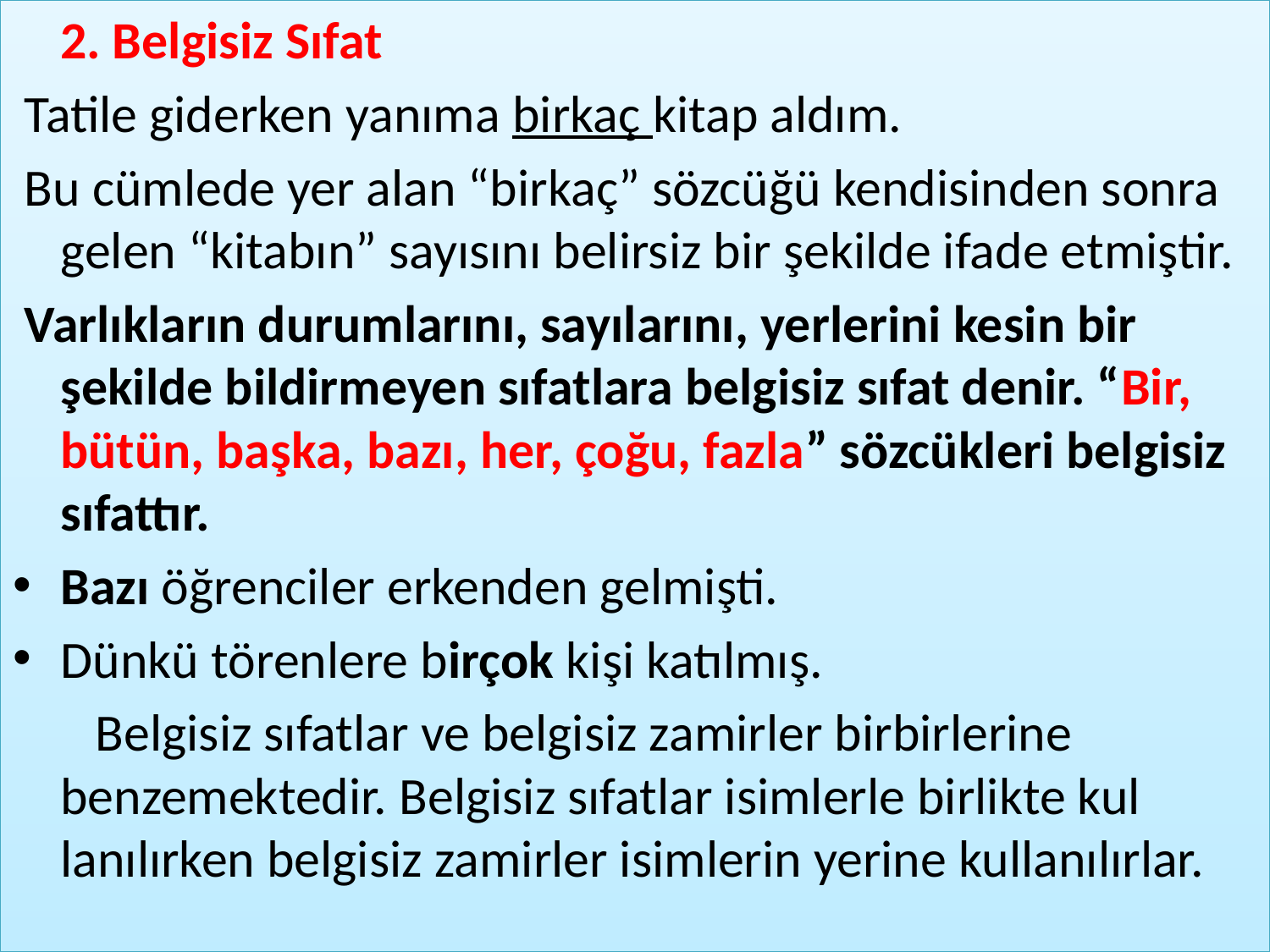

2. Belgisiz Sıfat
 Tatile giderken yanıma birkaç kitap aldım.
 Bu cümlede yer alan “birkaç” sözcüğü kendisinden sonra gelen “kitabın” sayısını belirsiz bir şekilde ifade etmiştir.
 Varlıkların durumlarını, sayılarını, yerlerini kesin bir şekilde bildirmeyen sıfatlara belgisiz sıfat denir. “Bir, bütün, başka, bazı, her, çoğu, fazla” sözcükleri belgisiz sıfattır.
Bazı öğrenciler erkenden gelmişti.
Dünkü törenlere birçok kişi katılmış.
       Belgisiz sıfatlar ve belgisiz zamirler birbirlerine benzemektedir. Belgisiz sıfatlar isimlerle birlikte kul­lanılırken belgisiz zamirler isimlerin yerine kullanılırlar.